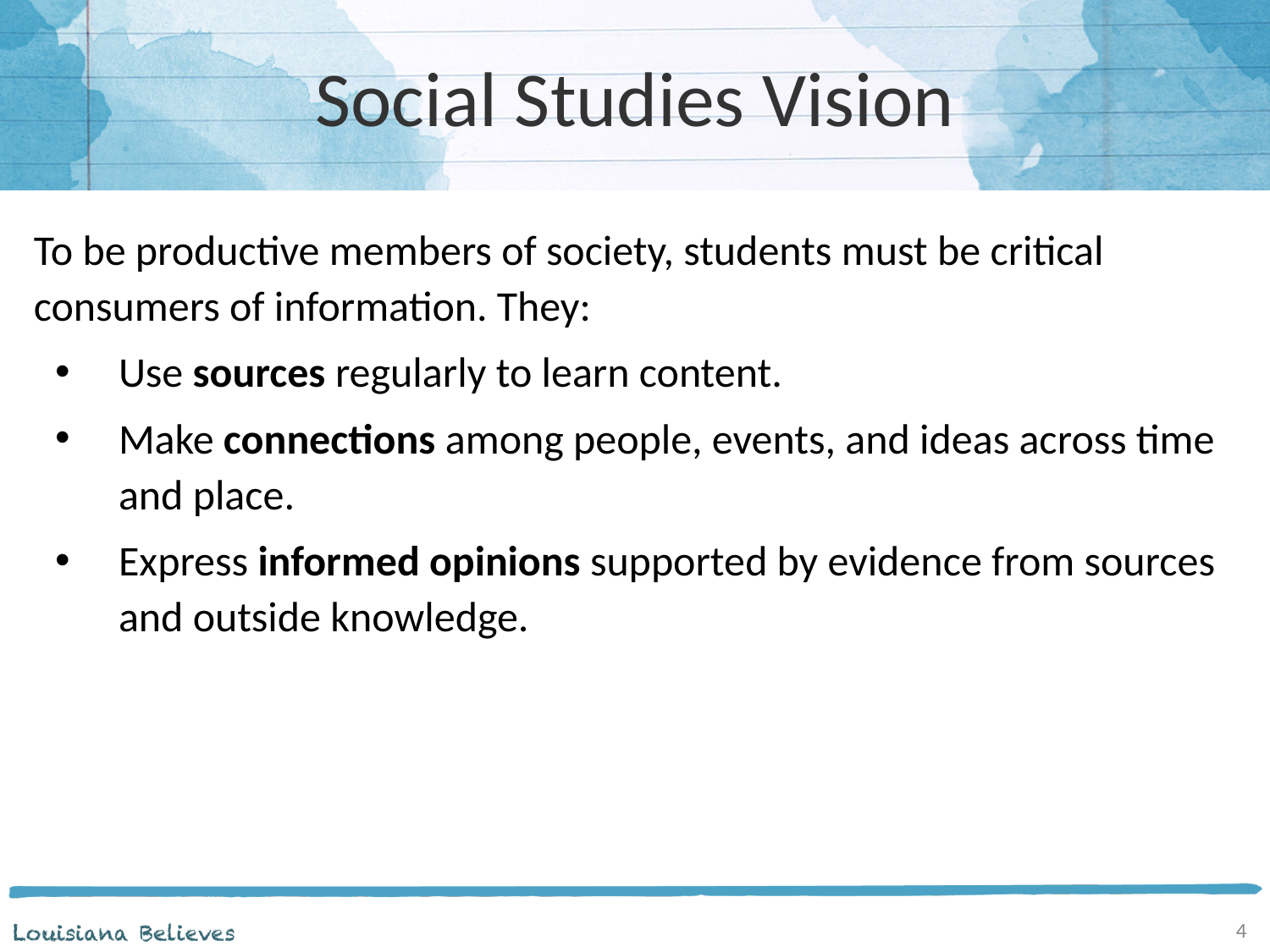

# Social Studies Vision
To be productive members of society, students must be critical consumers of information. They:
Use sources regularly to learn content.
Make connections among people, events, and ideas across time and place.
Express informed opinions supported by evidence from sources and outside knowledge.

4